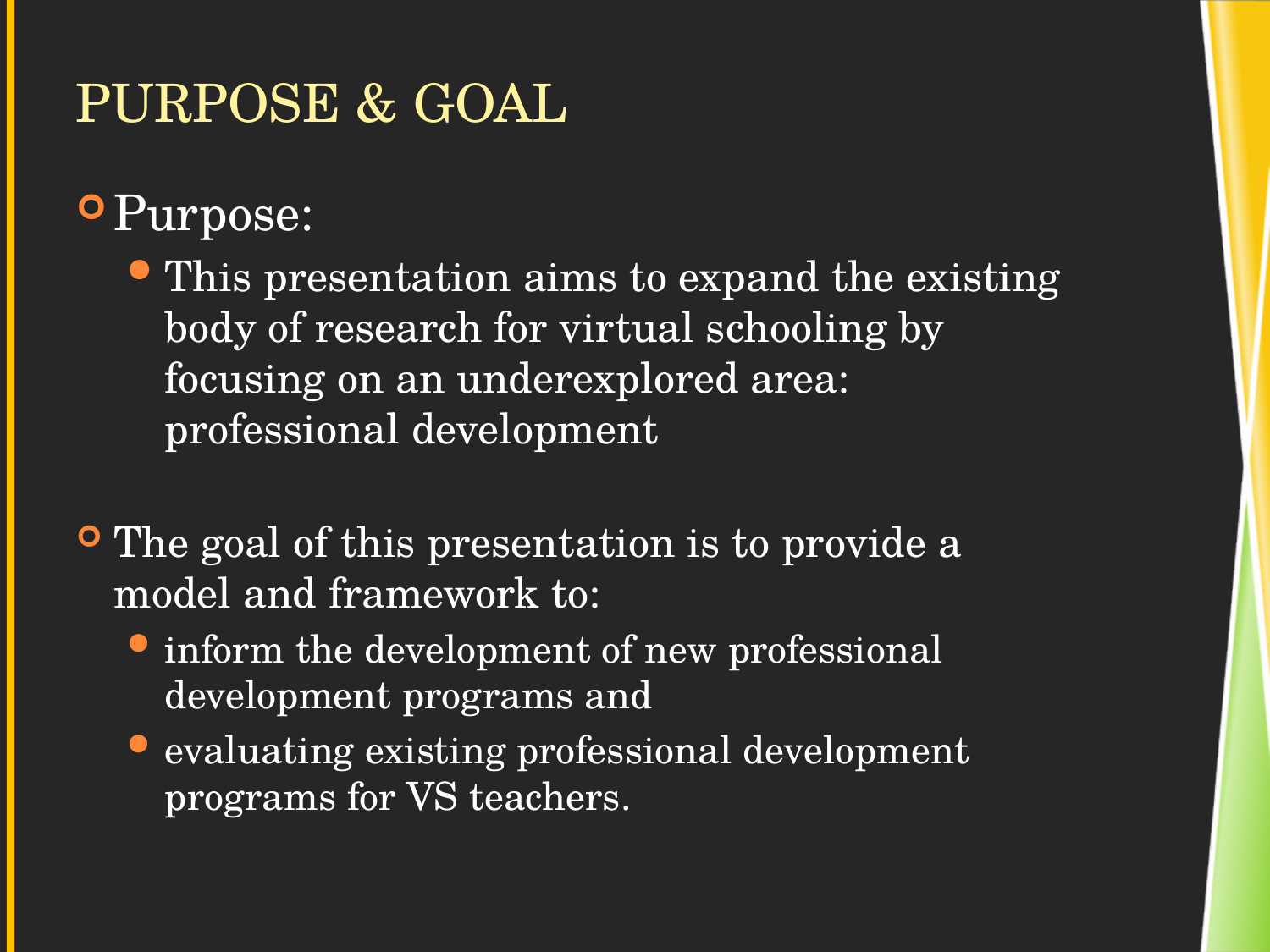

# Purpose & Goal
Purpose:
This presentation aims to expand the existing body of research for virtual schooling by focusing on an underexplored area: professional development

The goal of this presentation is to provide a model and framework to:
inform the development of new professional development programs and
evaluating existing professional development programs for VS teachers.